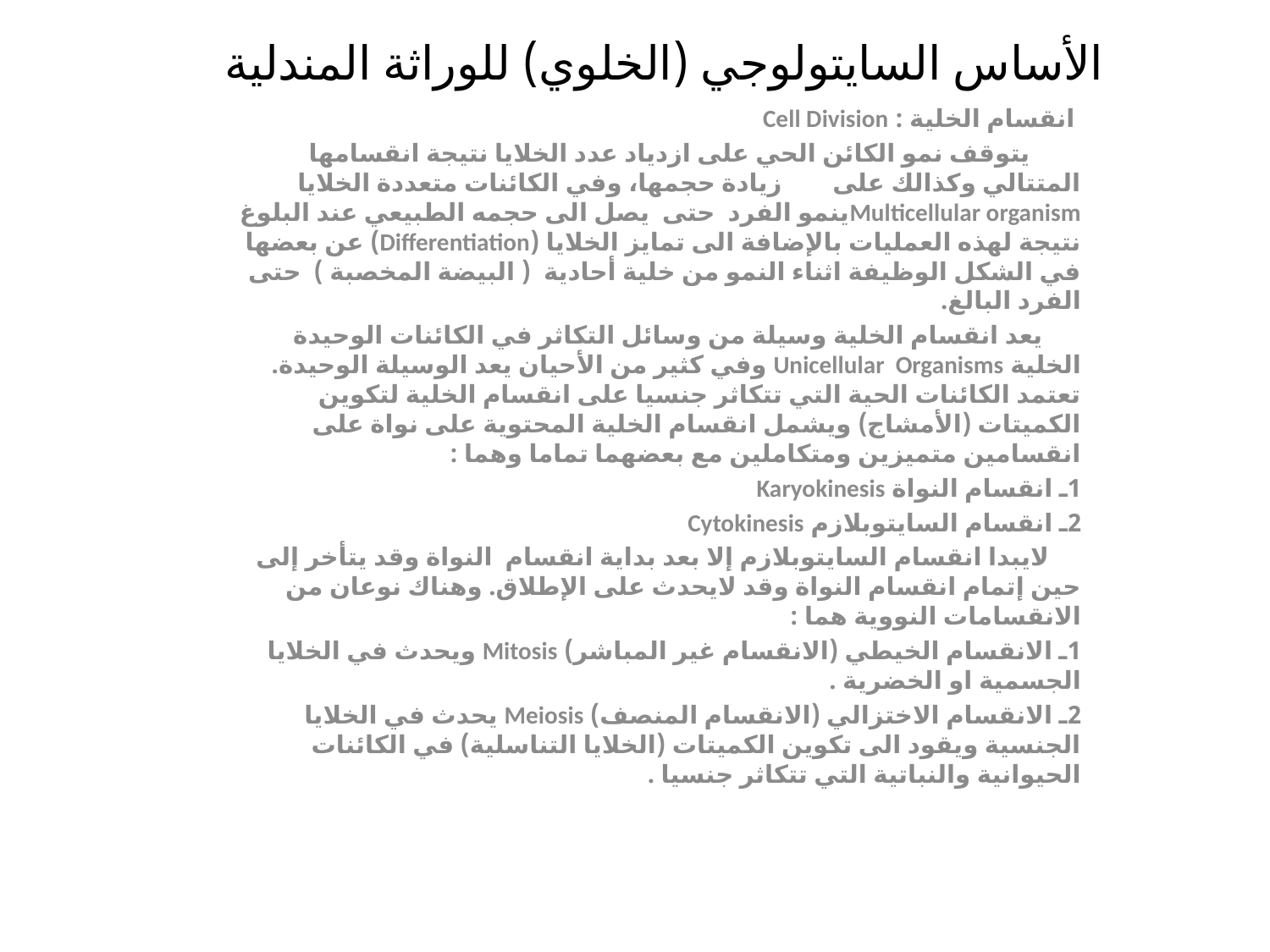

# الأساس السايتولوجي (الخلوي) للوراثة المندلية
 انقسام الخلية : Cell Division
        يتوقف نمو الكائن الحي على ازدياد عدد الخلايا نتيجة انقسامها المتتالي وكذالك على        زيادة حجمها، وفي الكائنات متعددة الخلايا   Multicellular organismينمو الفرد  حتى  يصل الى حجمه الطبيعي عند البلوغ نتيجة لهذه العمليات بالإضافة الى تمايز الخلايا (Differentiation) عن بعضها في الشكل الوظيفة اثناء النمو من خلية أحادية  ( البيضة المخصبة )  حتى الفرد البالغ.
      يعد انقسام الخلية وسيلة من وسائل التكاثر في الكائنات الوحيدة الخلية Unicellular  Organisms وفي كثير من الأحيان يعد الوسيلة الوحيدة. تعتمد الكائنات الحية التي تتكاثر جنسيا على انقسام الخلية لتكوين الكميتات (الأمشاج) ويشمل انقسام الخلية المحتوية على نواة على انقسامين متميزين ومتكاملين مع بعضهما تماما وهما :
1ـ انقسام النواة Karyokinesis
2ـ انقسام السايتوبلازم Cytokinesis
     لايبدا انقسام السايتوبلازم إلا بعد بداية انقسام  النواة وقد يتأخر إلى حين إتمام انقسام النواة وقد لايحدث على الإطلاق. وهناك نوعان من الانقسامات النووية هما :
1ـ الانقسام الخيطي (الانقسام غير المباشر) Mitosis ويحدث في الخلايا الجسمية او الخضرية .
2ـ الانقسام الاختزالي (الانقسام المنصف) Meiosis يحدث في الخلايا الجنسية ويقود الى تكوين الكميتات (الخلايا التناسلية) في الكائنات الحيوانية والنباتية التي تتكاثر جنسيا .